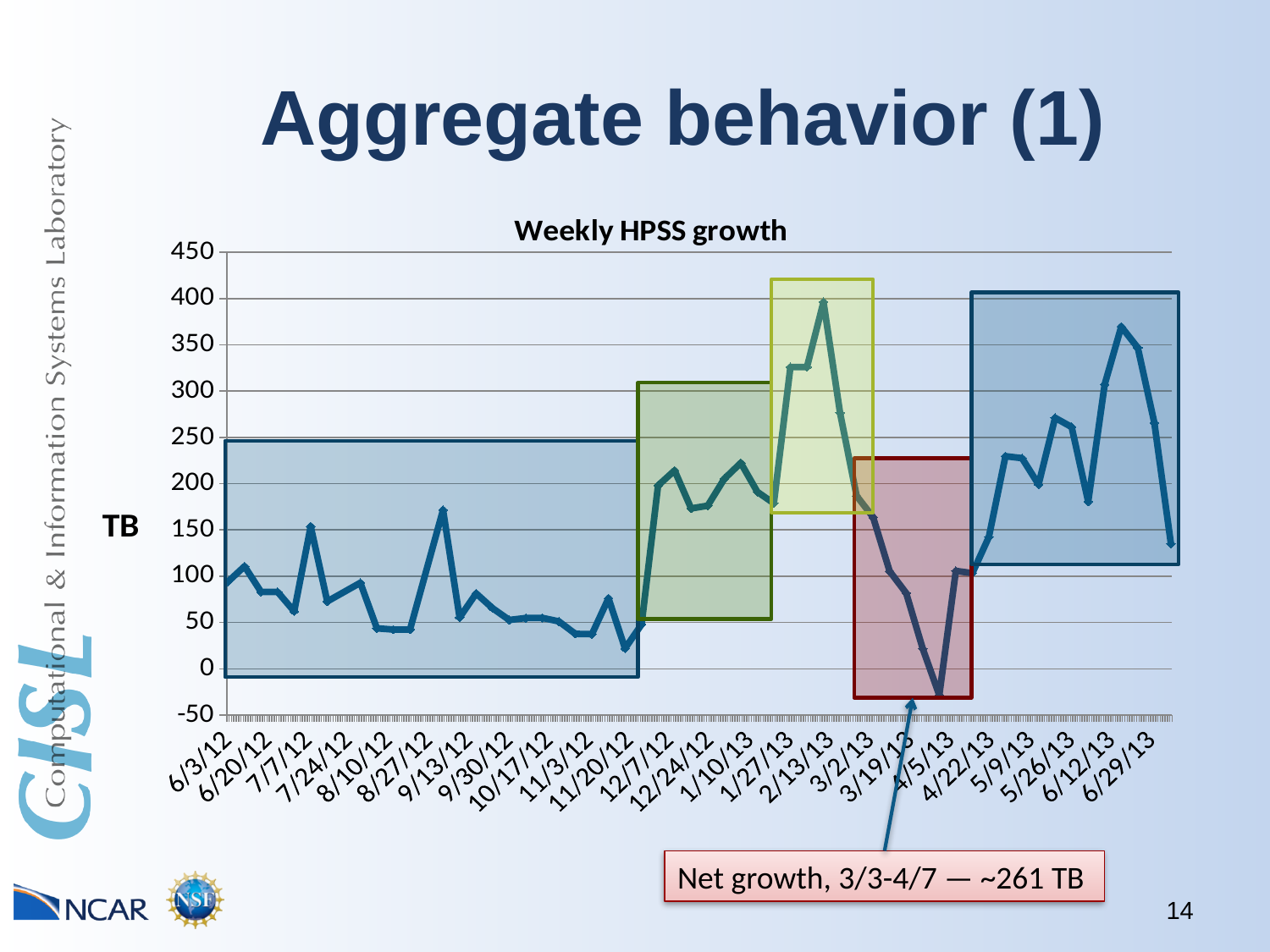

# Aggregate behavior (1)

### Chart: Weekly HPSS growth

| Category | TB Increase |
|---|---|
| 41063.0 | 94.04437261999958 |
| 41070.0 | 110.7001577706002 |
| 41077.0 | 82.9896944693001 |
| 41084.0 | 82.9896944693001 |
| 41091.0 | 62.05740925789995 |
| 41098.0 | 153.8596746597998 |
| 41105.0 | 72.77364163790084 |
| 41119.0 | 92.90670472149924 |
| 41126.0 | 43.68706826960107 |
| 41133.0 | 42.3337346675992 |
| 41140.0 | 42.37089424159937 |
| 41154.0 | 171.5704841130003 |
| 41161.0 | 55.35106417590004 |
| 41168.0 | 81.38534314540026 |
| 41175.0 | 65.30855894519948 |
| 41182.0 | 52.70161805120109 |
| 41189.0 | 54.82011783969961 |
| 41196.0 | 54.97103608069939 |
| 41203.0 | 51.20173543700017 |
| 41210.0 | 37.72976864940115 |
| 41217.0 | 37.38240357429905 |
| 41224.0 | 76.112872217901 |
| 41231.0 | 22.00485892349854 |
| 41238.0 | 47.89493151259981 |
| 41245.0 | 197.9230436997004 |
| 41252.0 | 214.1749072000012 |
| 41259.0 | 173.2161530999986 |
| 41266.0 | 176.158117900001 |
| 41273.0 | 205.1362384999991 |
| 41280.0 | 222.3807595000006 |
| 41287.0 | 191.1052446999997 |
| 41294.0 | 178.7316408999991 |
| 41301.0 | 325.8894575000014 |
| 41308.0 | 325.8894575000014 |
| 41315.0 | 396.2077834999971 |
| 41322.0 | 276.5038614000007 |
| 41329.0 | 186.7757571999987 |
| 41336.0 | 163.8231355000026 |
| 41343.0 | 105.3703409999981 |
| 41350.0 | 81.68735689999906 |
| 41357.0 | 21.63494940000027 |
| 41364.0 | -28.53062899999693 |
| 41371.0 | 105.7074322999977 |
| 41378.0 | 103.3049915999994 |
| 41385.0 | 142.4467345000021 |
| 41392.0 | 229.6249679000005 |
| 41399.0 | 227.505988599997 |
| 41406.0 | 199.1226839000024 |
| 41413.0 | 271.0827934000008 |
| 41420.0 | 261.1354316999986 |
| 41427.0 | 180.5895592999979 |
| 41434.0 | 307.2809116000012 |
| 41441.0 | 369.5359968999996 |
| 41448.0 | 346.7821447999999 |
| 41455.0 | 265.6746372000016 |
| 41462.0 | 135.0801290000007 |

Net growth, 3/3-4/7 — ~261 TB
14